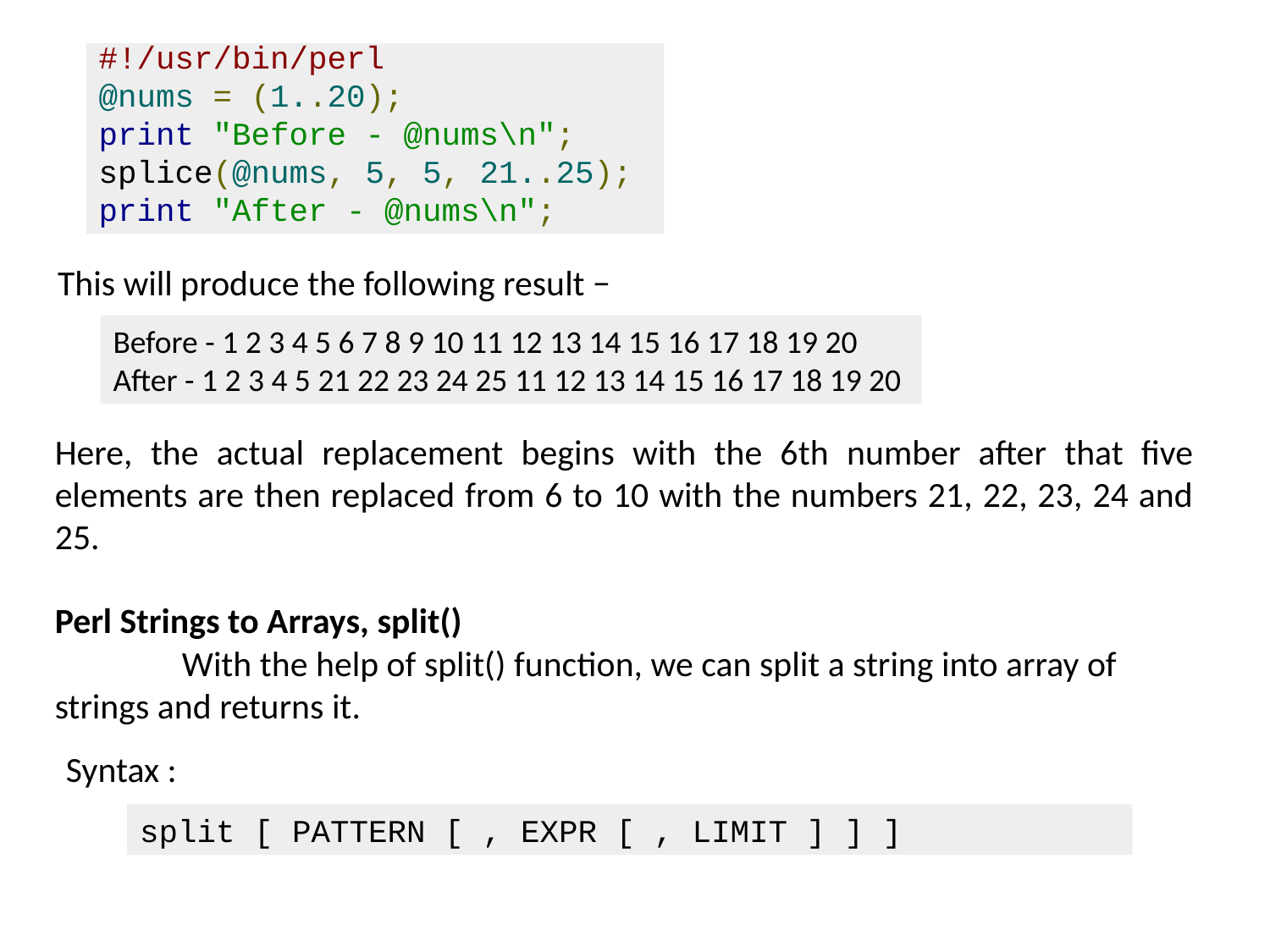

#!/usr/bin/perl
@nums = (1..20);
print "Before - @nums\n";
splice(@nums, 5, 5, 21..25);
print "After - @nums\n";
This will produce the following result −
Before - 1 2 3 4 5 6 7 8 9 10 11 12 13 14 15 16 17 18 19 20
After - 1 2 3 4 5 21 22 23 24 25 11 12 13 14 15 16 17 18 19 20
Here, the actual replacement begins with the 6th number after that five elements are then replaced from 6 to 10 with the numbers 21, 22, 23, 24 and 25.
Perl Strings to Arrays, split()
	With the help of split() function, we can split a string into array of strings and returns it.
Syntax :
split [ PATTERN [ , EXPR [ , LIMIT ] ] ]